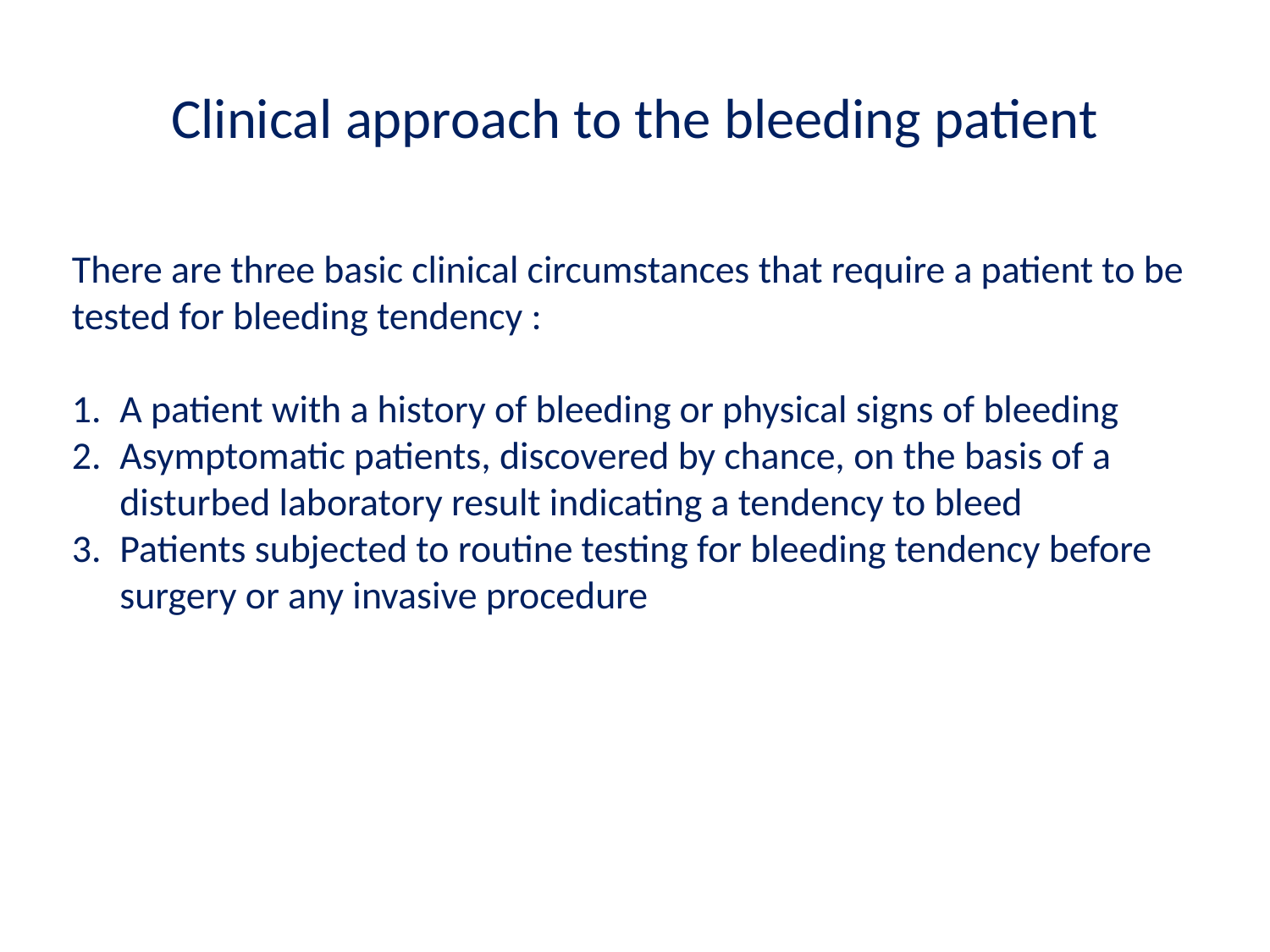

Clinical approach to the bleeding patient
There are three basic clinical circumstances that require a patient to be tested for bleeding tendency :

A patient with a history of bleeding or physical signs of bleeding
Asymptomatic patients, discovered by chance, on the basis of a disturbed laboratory result indicating a tendency to bleed
Patients subjected to routine testing for bleeding tendency before surgery or any invasive procedure